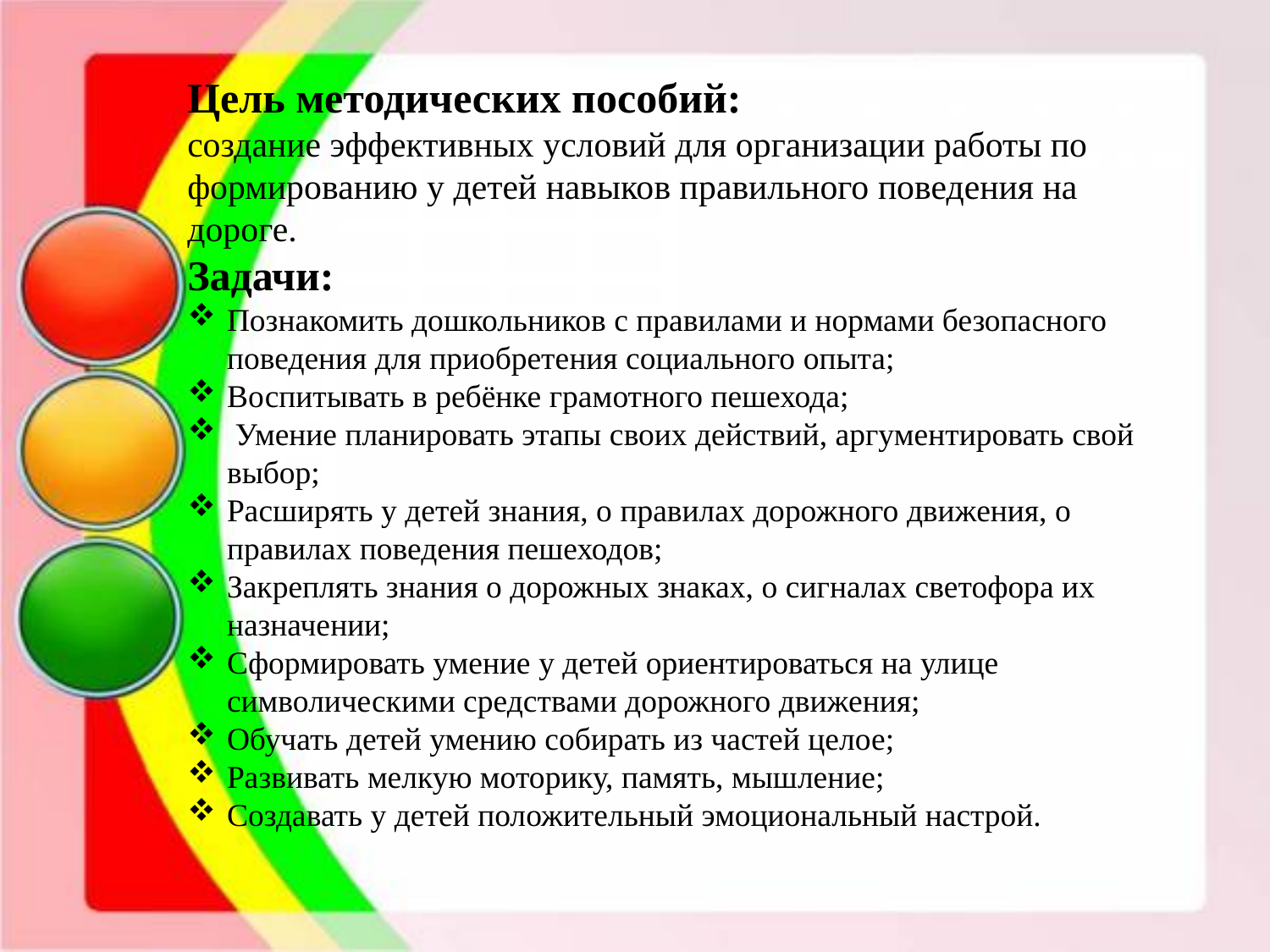

Цель методических пособий:
создание эффективных условий для организации работы по формированию у детей навыков правильного поведения на дороге.
Задачи:
Познакомить дошкольников с правилами и нормами безопасного поведения для приобретения социального опыта;
Воспитывать в ребёнке грамотного пешехода;
 Умение планировать этапы своих действий, аргументировать свой выбор;
Расширять у детей знания, о правилах дорожного движения, о правилах поведения пешеходов;
Закреплять знания о дорожных знаках, о сигналах светофора их назначении;
Сформировать умение у детей ориентироваться на улице символическими средствами дорожного движения;
Обучать детей умению собирать из частей целое;
Развивать мелкую моторику, память, мышление;
Создавать у детей положительный эмоциональный настрой.